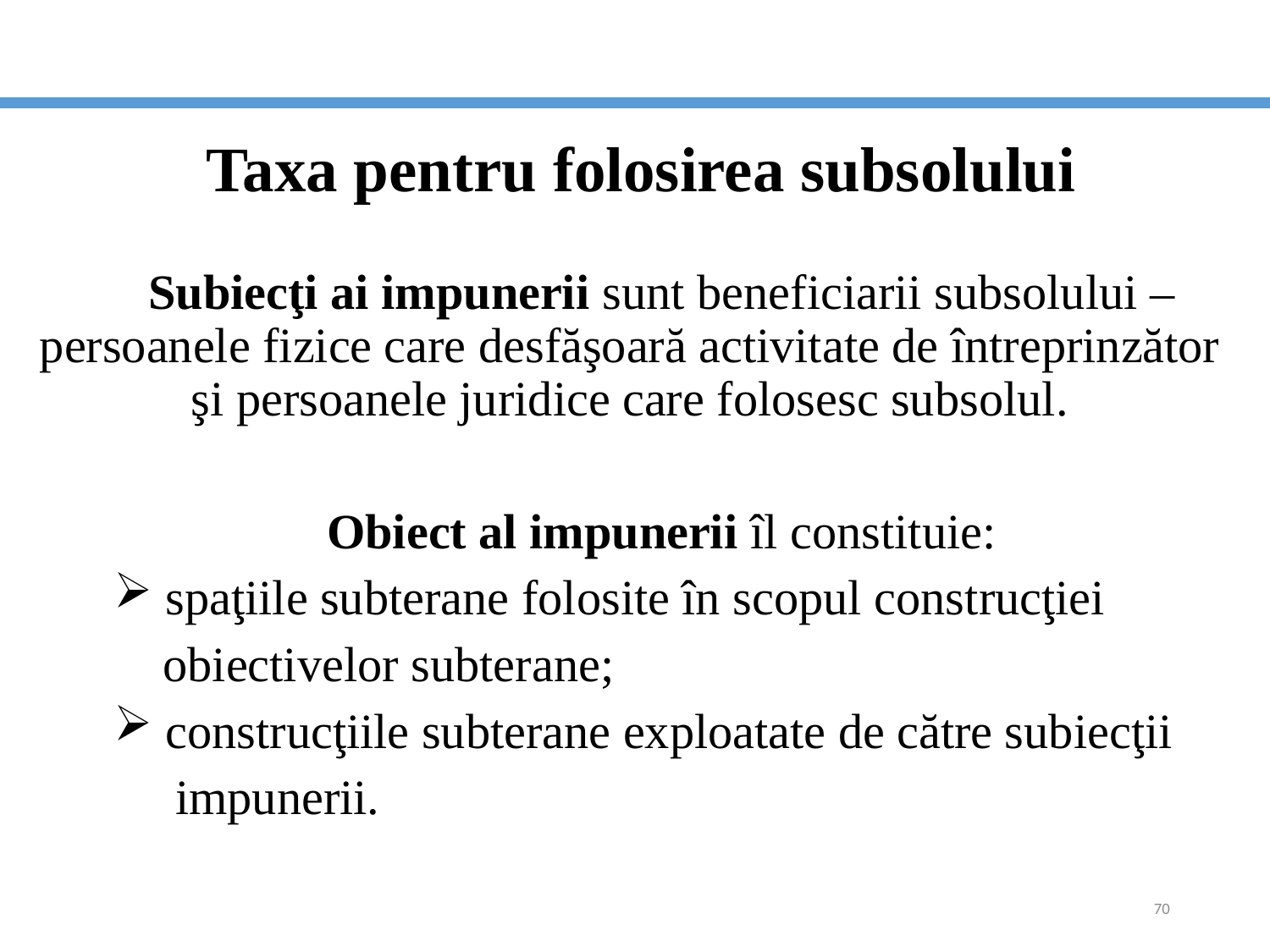

# Taxa pentru folosirea subsolului

Subiecţi ai impunerii sunt beneficiarii subsolului – persoanele fizice care desfăşoară activitate de întreprinzător şi persoanele juridice care folosesc subsolul.

Obiect al impunerii îl constituie:
 spaţiile subterane folosite în scopul construcţiei
    obiectivelor subterane;
 construcţiile subterane exploatate de către subiecţii
     impunerii.

70